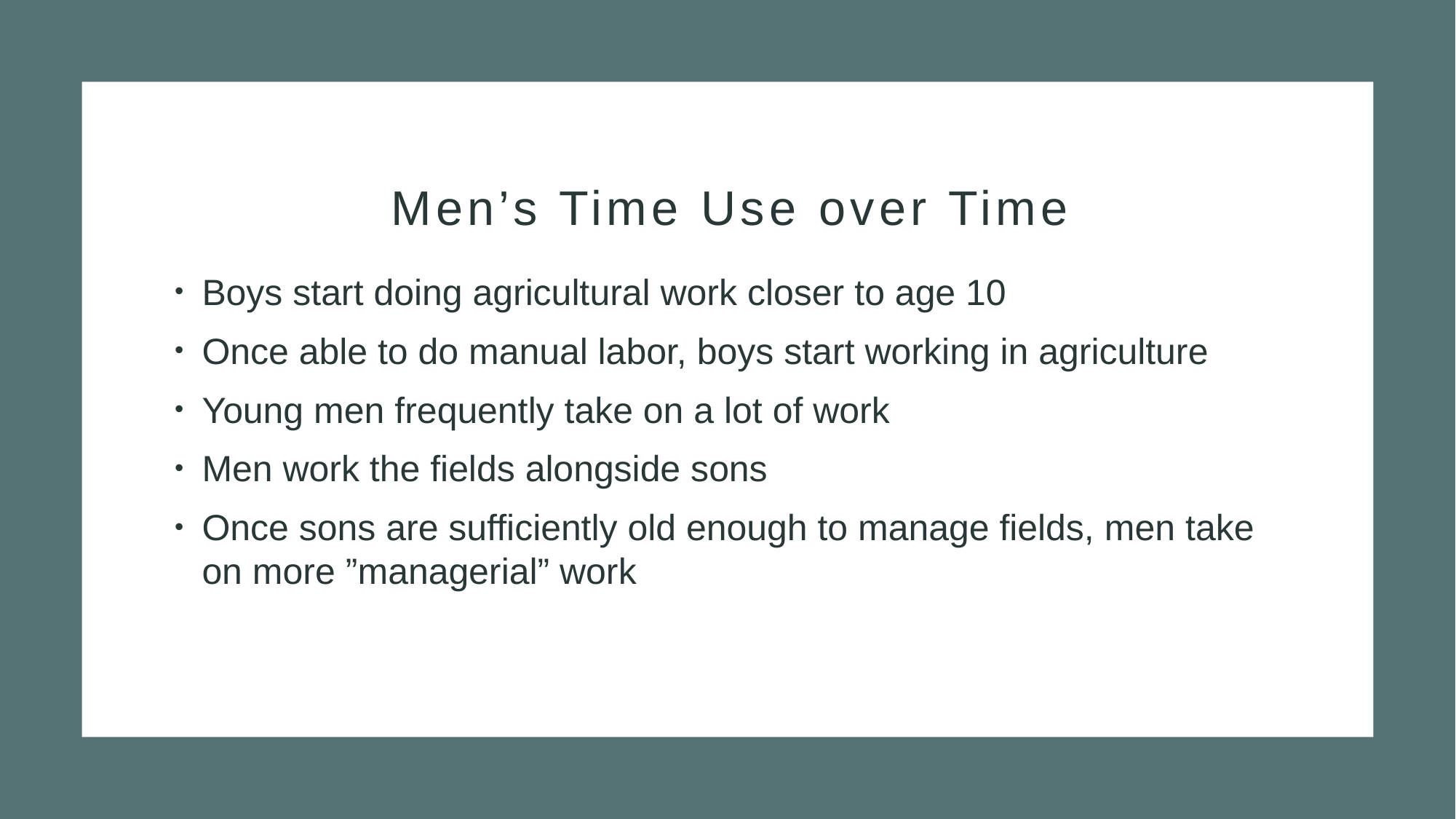

# Men’s Time Use over Time
Boys start doing agricultural work closer to age 10
Once able to do manual labor, boys start working in agriculture
Young men frequently take on a lot of work
Men work the fields alongside sons
Once sons are sufficiently old enough to manage fields, men take on more ”managerial” work